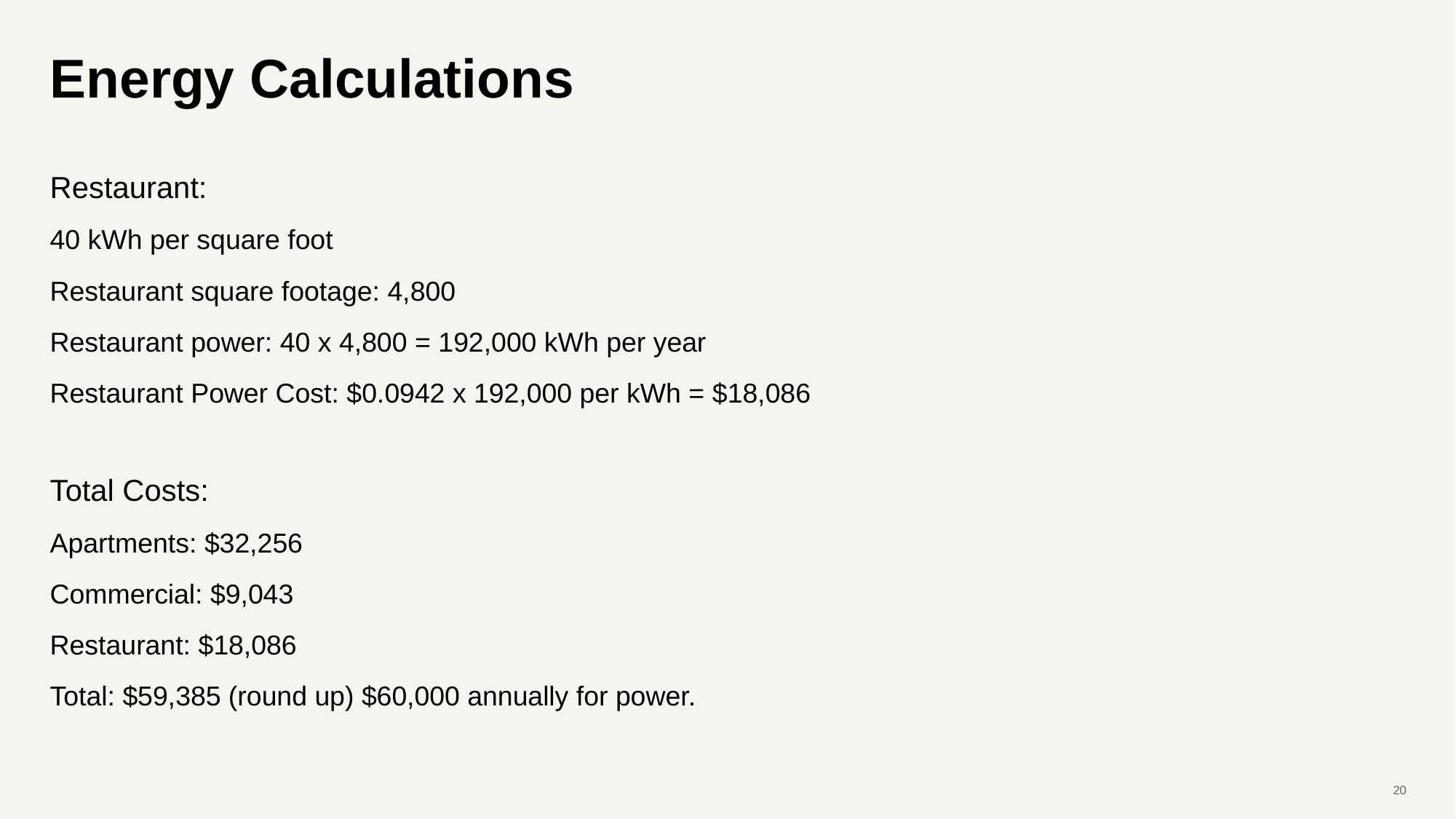

# Energy Calculations
Restaurant:
40 kWh per square foot
Restaurant square footage: 4,800
Restaurant power: 40 x 4,800 = 192,000 kWh per year
Restaurant Power Cost: $0.0942 x 192,000 per kWh = $18,086
Total Costs:
Apartments: $32,256
Commercial: $9,043
Restaurant: $18,086
Total: $59,385 (round up) $60,000 annually for power.

20